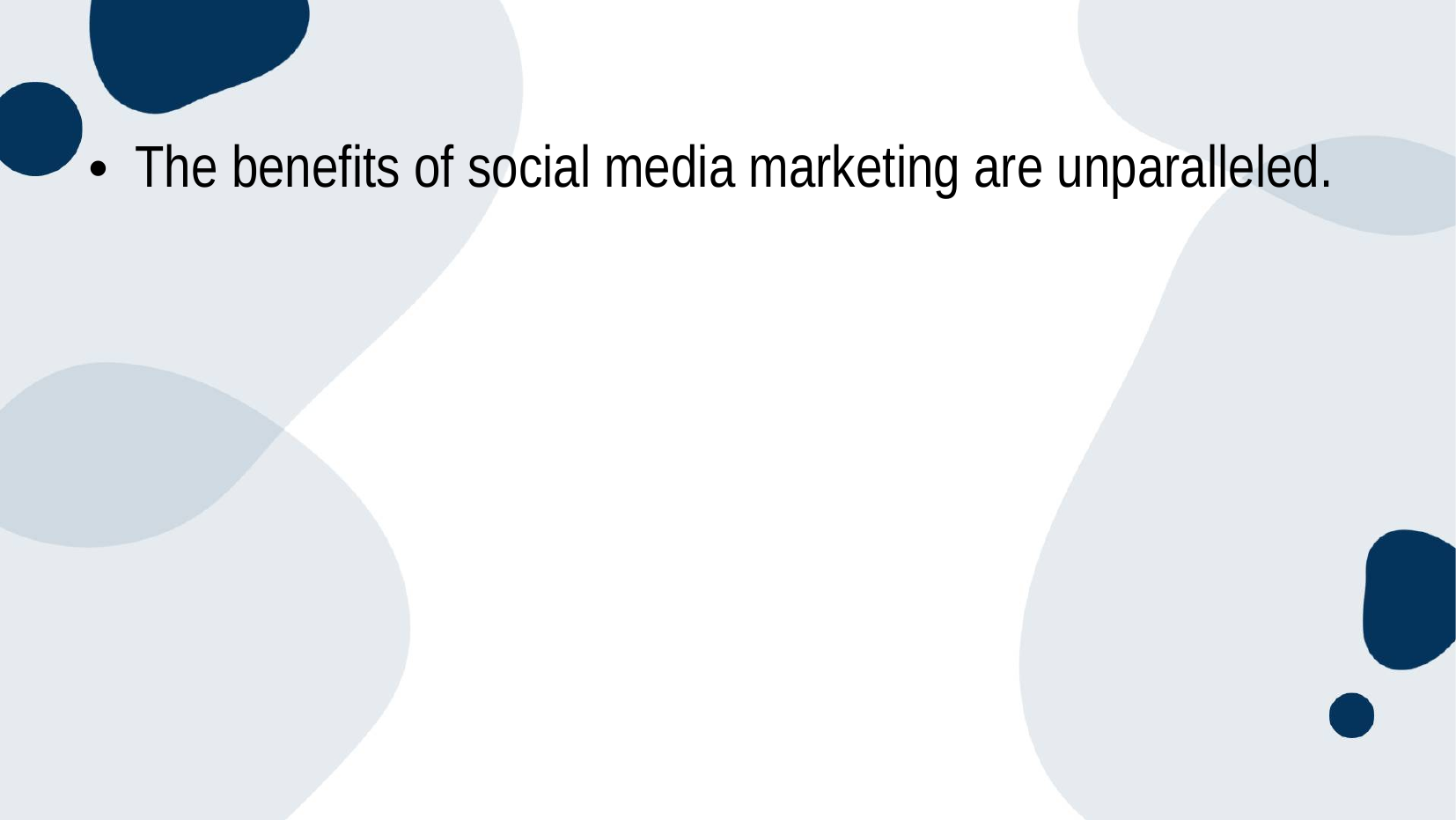

The benefits of social media marketing are unparalleled.